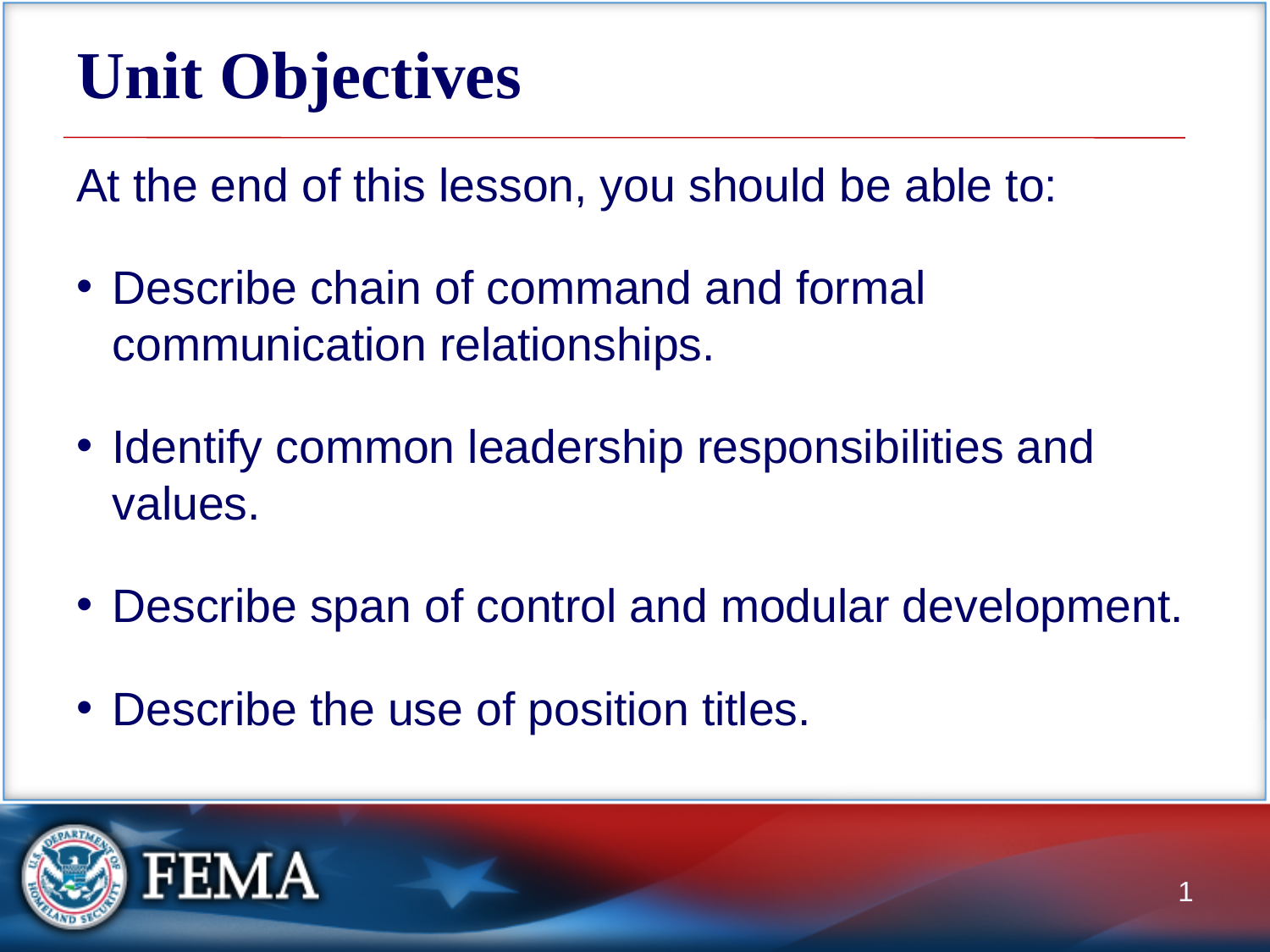

# Unit Objectives
At the end of this lesson, you should be able to:
Describe chain of command and formal communication relationships.
Identify common leadership responsibilities and values.
Describe span of control and modular development.
Describe the use of position titles.

1